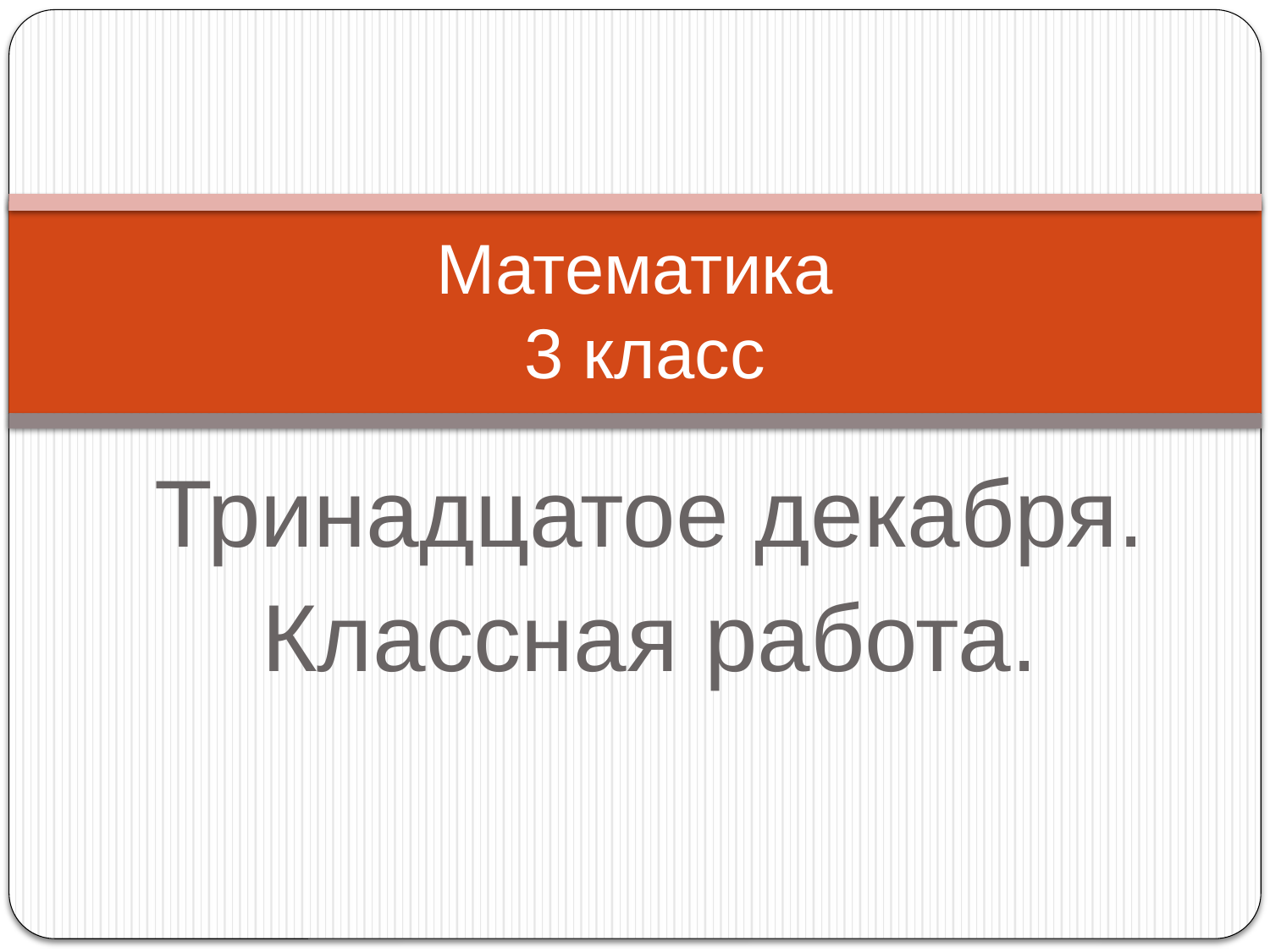

# Математика 3 класс
Тринадцатое декабря.
Классная работа.